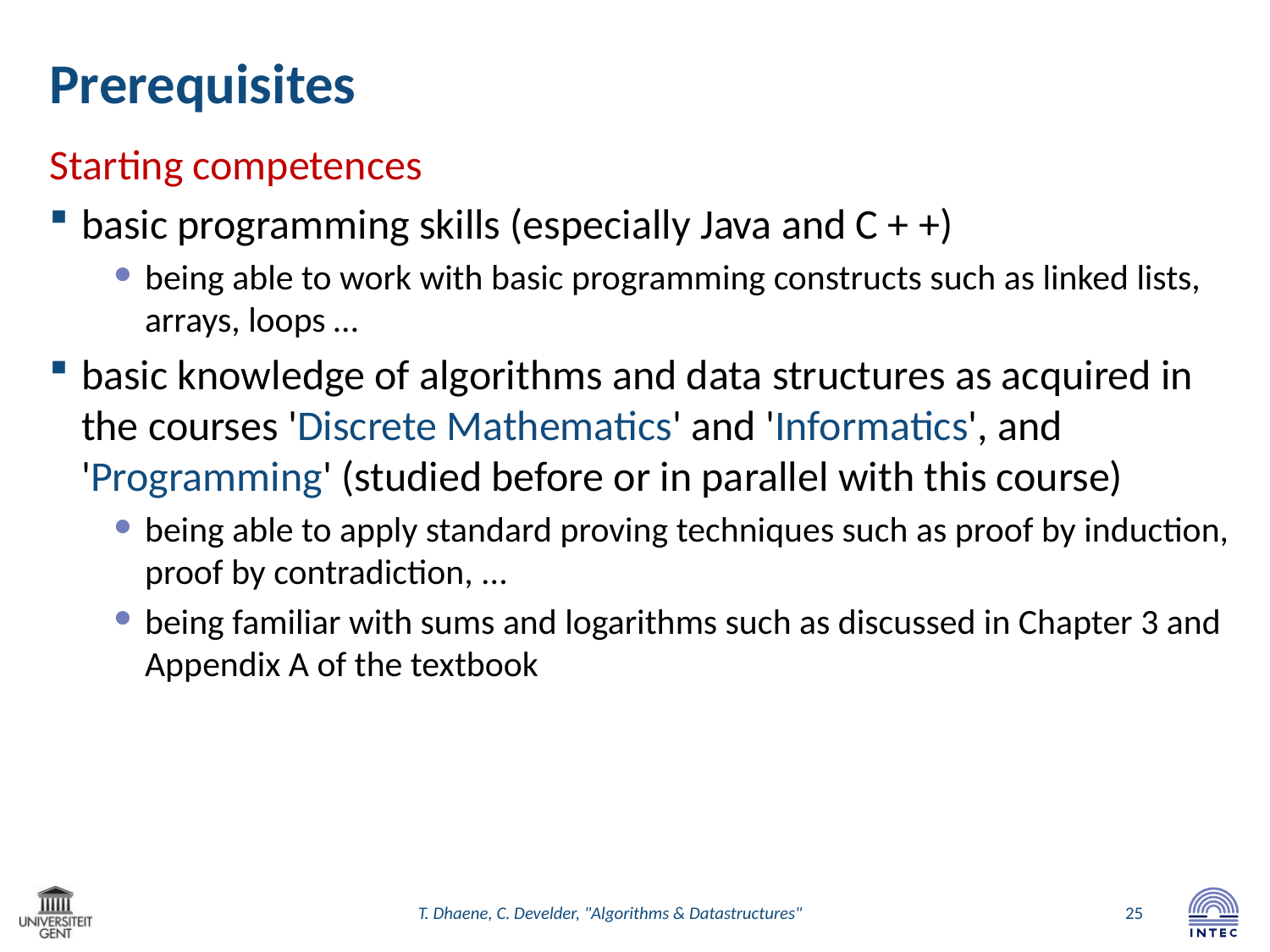

# Prerequisites
Starting competences
basic programming skills (especially Java and C + +)
being able to work with basic programming constructs such as linked lists, arrays, loops …
basic knowledge of algorithms and data structures as acquired in the courses 'Discrete Mathematics' and 'Informatics', and 'Programming' (studied before or in parallel with this course)
being able to apply standard proving techniques such as proof by induction, proof by contradiction, ...
being familiar with sums and logarithms such as discussed in Chapter 3 and Appendix A of the textbook

T. Dhaene, C. Develder, "Algorithms & Datastructures"
25